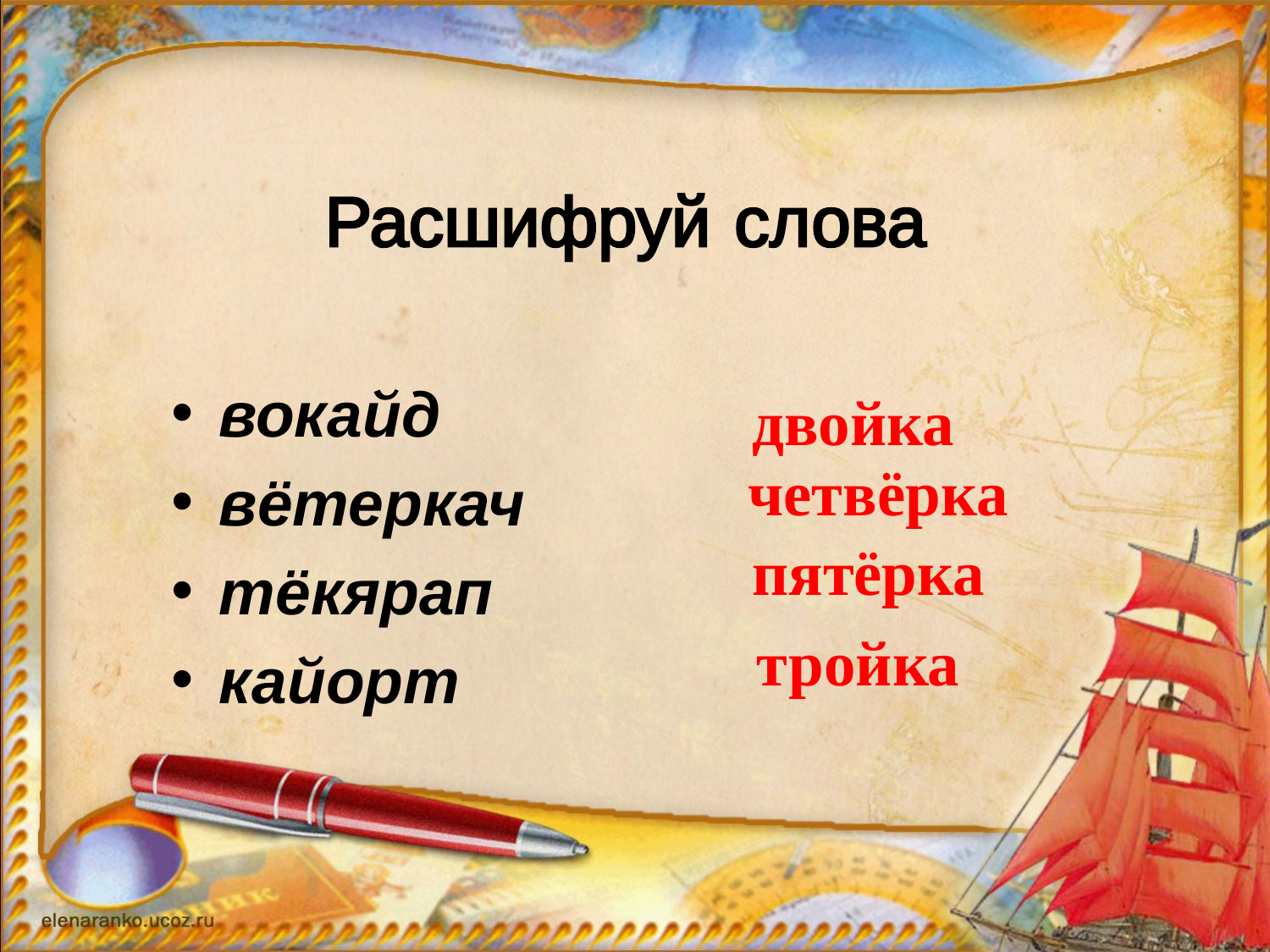

Расшифруй слова
вокайд
вётеркач
тёкярап
кайорт
двойка
четвёрка
пятёрка
тройка